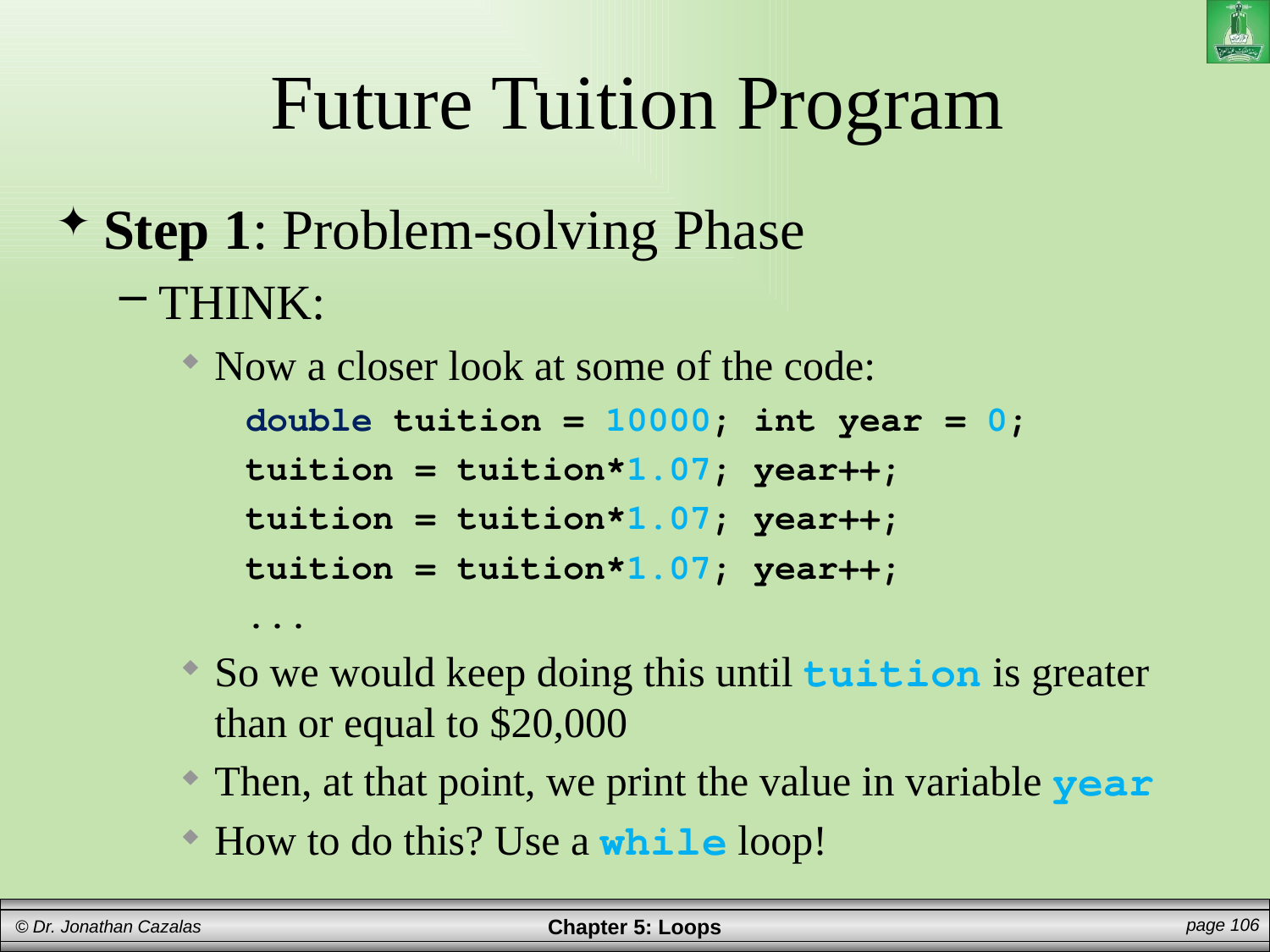

# Future Tuition Program
Step 1: Problem-solving Phase
THINK:
Now a closer look at some of the code:
double tuition = 10000; int year = 0;
tuition = tuition*1.07; year++;
tuition = tuition*1.07; year++;
tuition = tuition*1.07; year++;
...
So we would keep doing this until tuition is greater than or equal to $20,000
Then, at that point, we print the value in variable year
How to do this? Use a while loop!